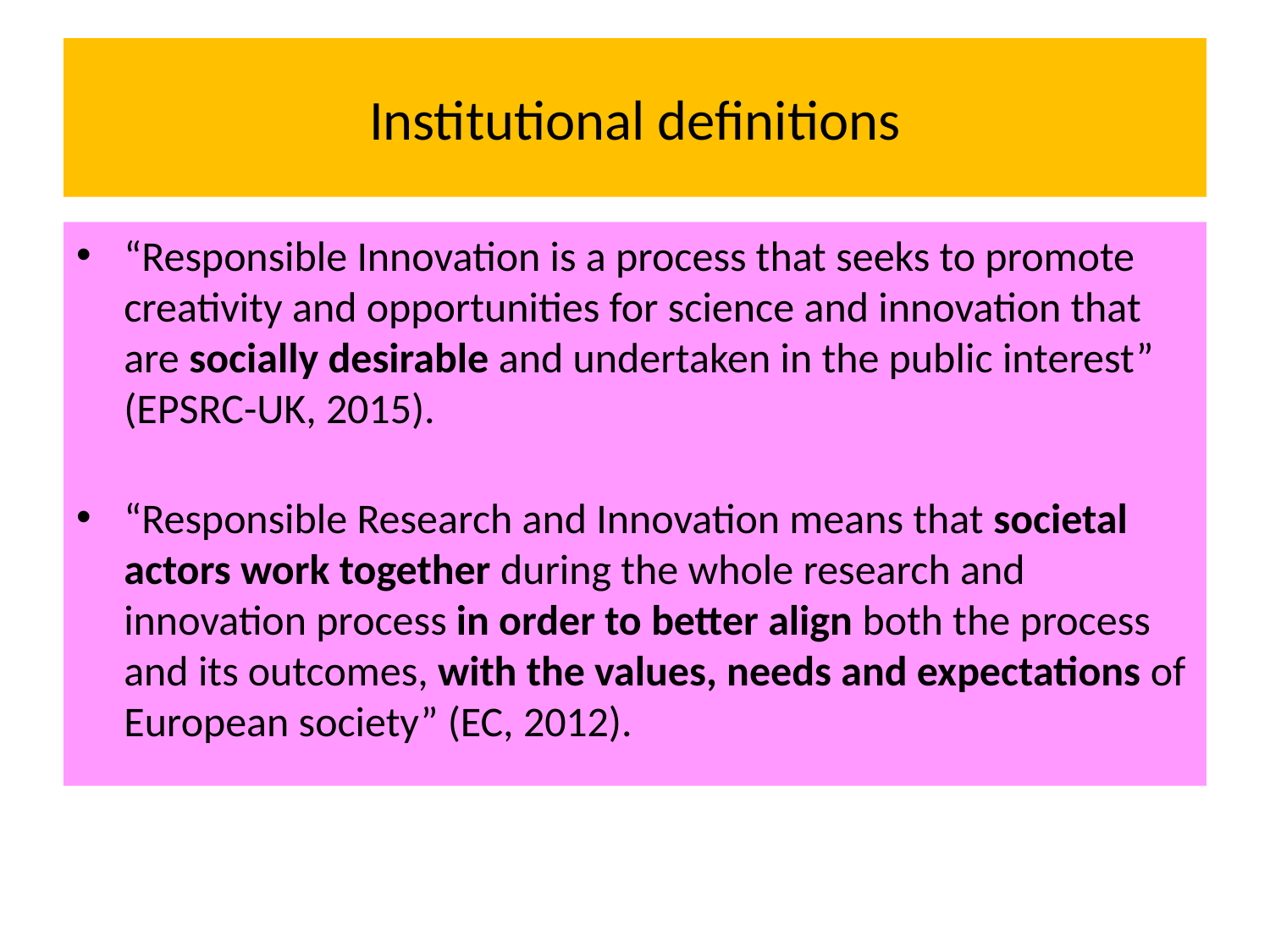

# Institutional definitions
“Responsible Innovation is a process that seeks to promote creativity and opportunities for science and innovation that are socially desirable and undertaken in the public interest” (EPSRC-UK, 2015).
“Responsible Research and Innovation means that societal actors work together during the whole research and innovation process in order to better align both the process and its outcomes, with the values, needs and expectations of European society” (EC, 2012).